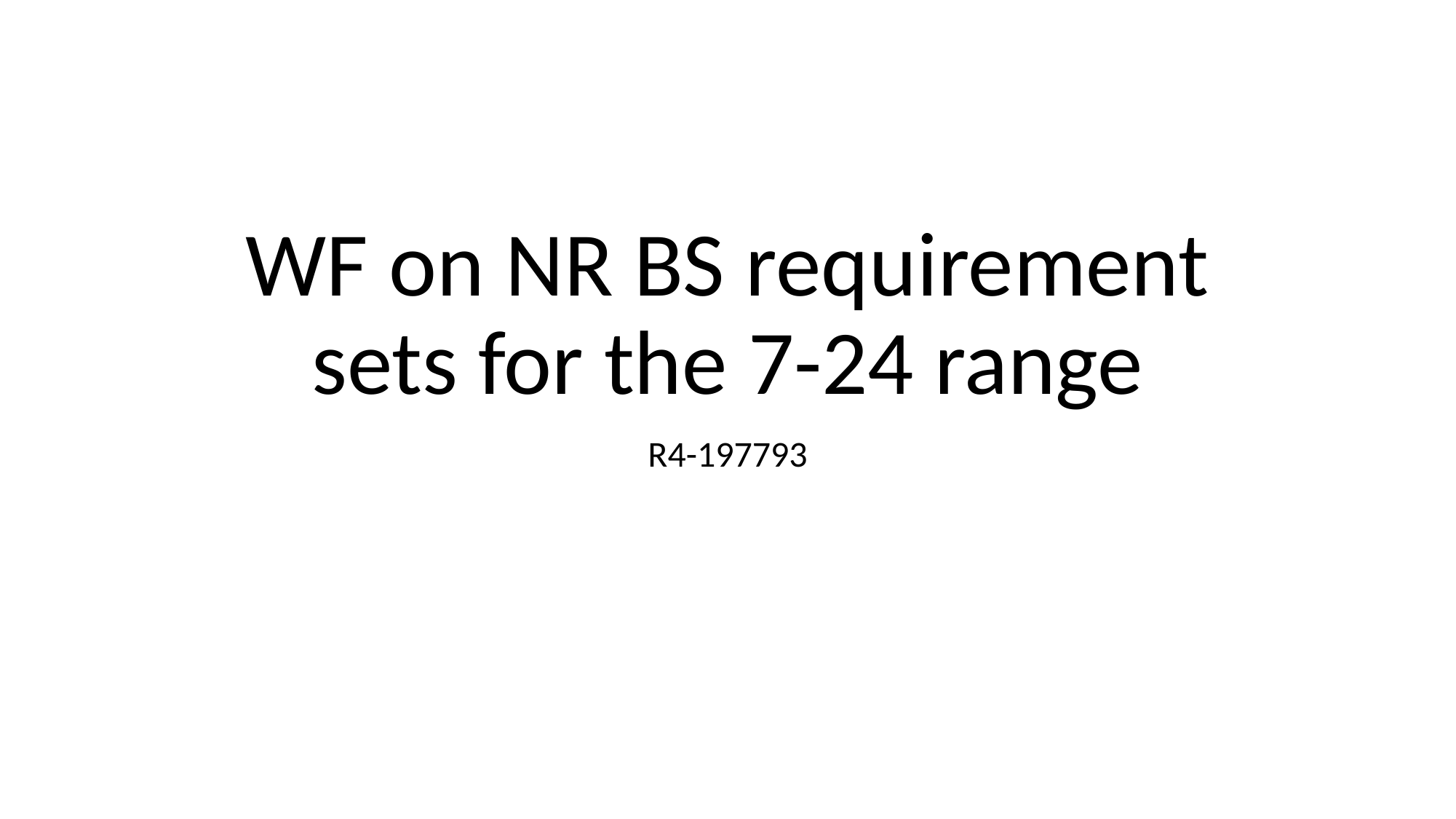

# WF on NR BS requirement sets for the 7-24 range
R4-197793